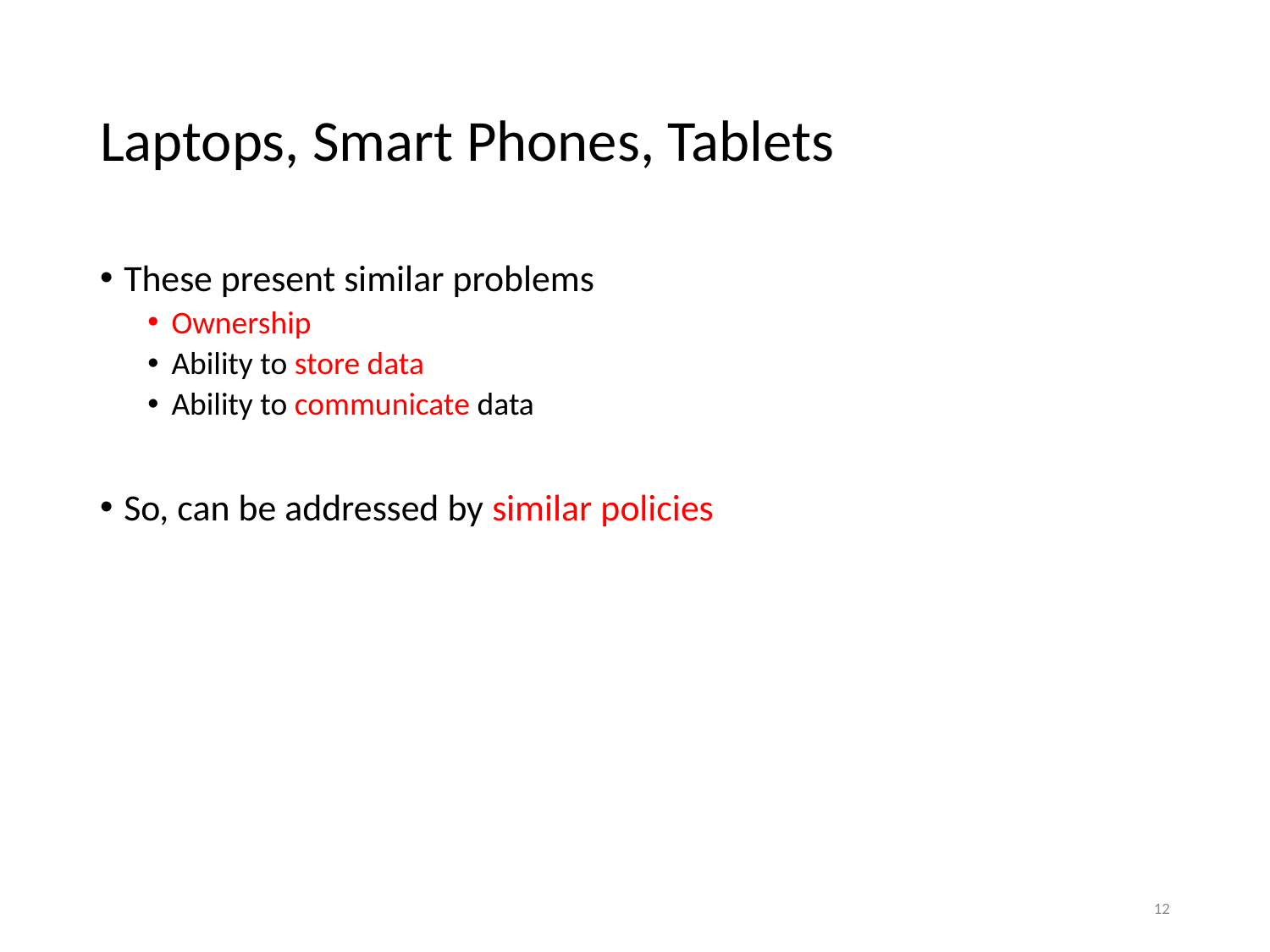

# Laptops, Smart Phones, Tablets
These present similar problems
Ownership
Ability to store data
Ability to communicate data

So, can be addressed by similar policies
12